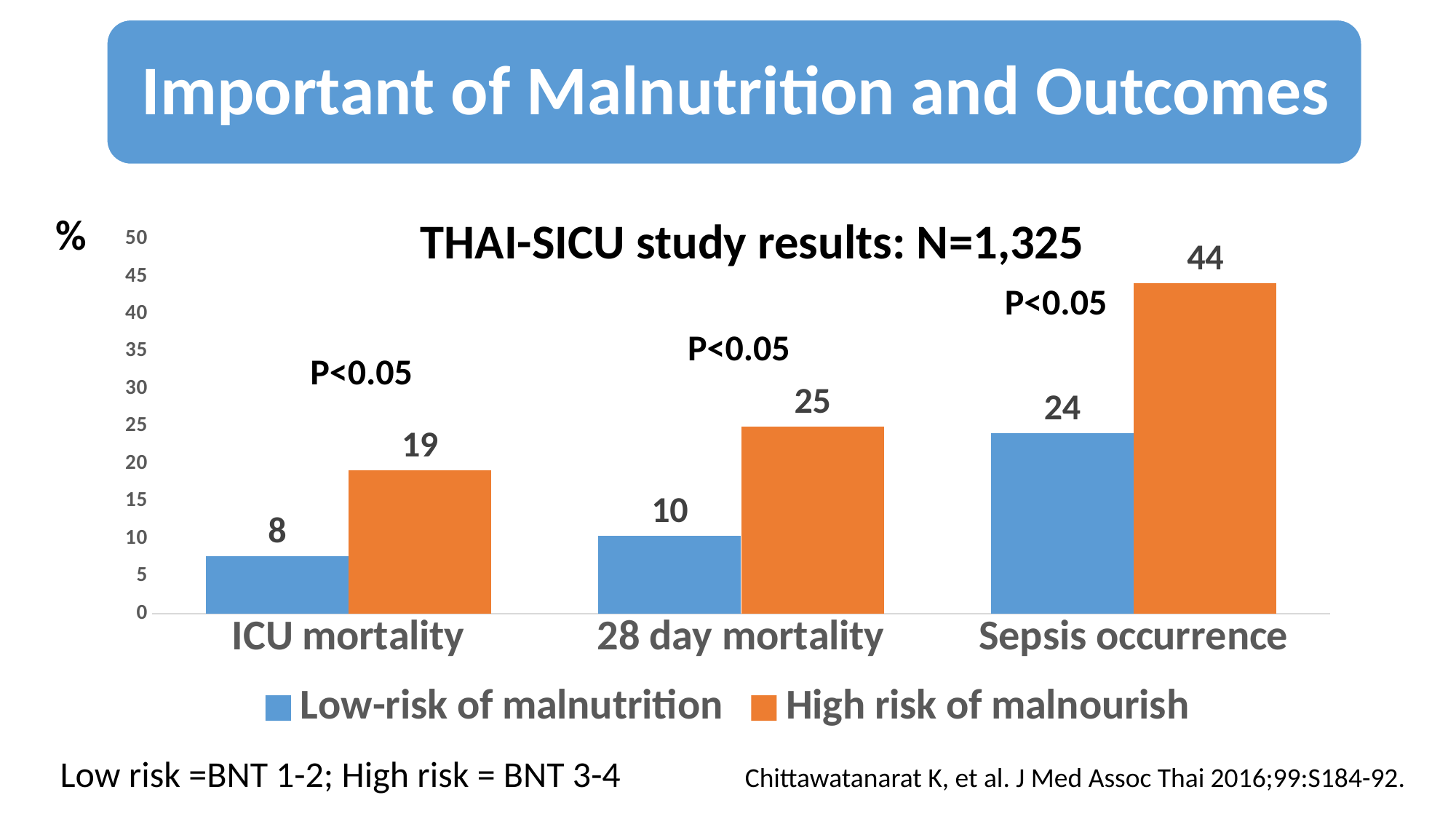

Important of Malnutrition and Outcomes
%
THAI-SICU study results: N=1,325

### Chart

| Category | Low-risk of malnutrition | High risk of malnourish |
|---|---|---|
| ICU mortality | 7.698113207547169 | 19.166666666666668 |
| 28 day mortality | 10.415094339622641 | 25.0 |
| Sepsis occurrence | 24.150943396226417 | 44.166666666666664 |
P<0.05
P<0.05
P<0.05
Low risk =BNT 1-2; High risk = BNT 3-4
Chittawatanarat K, et al. J Med Assoc Thai 2016;99:S184-92.